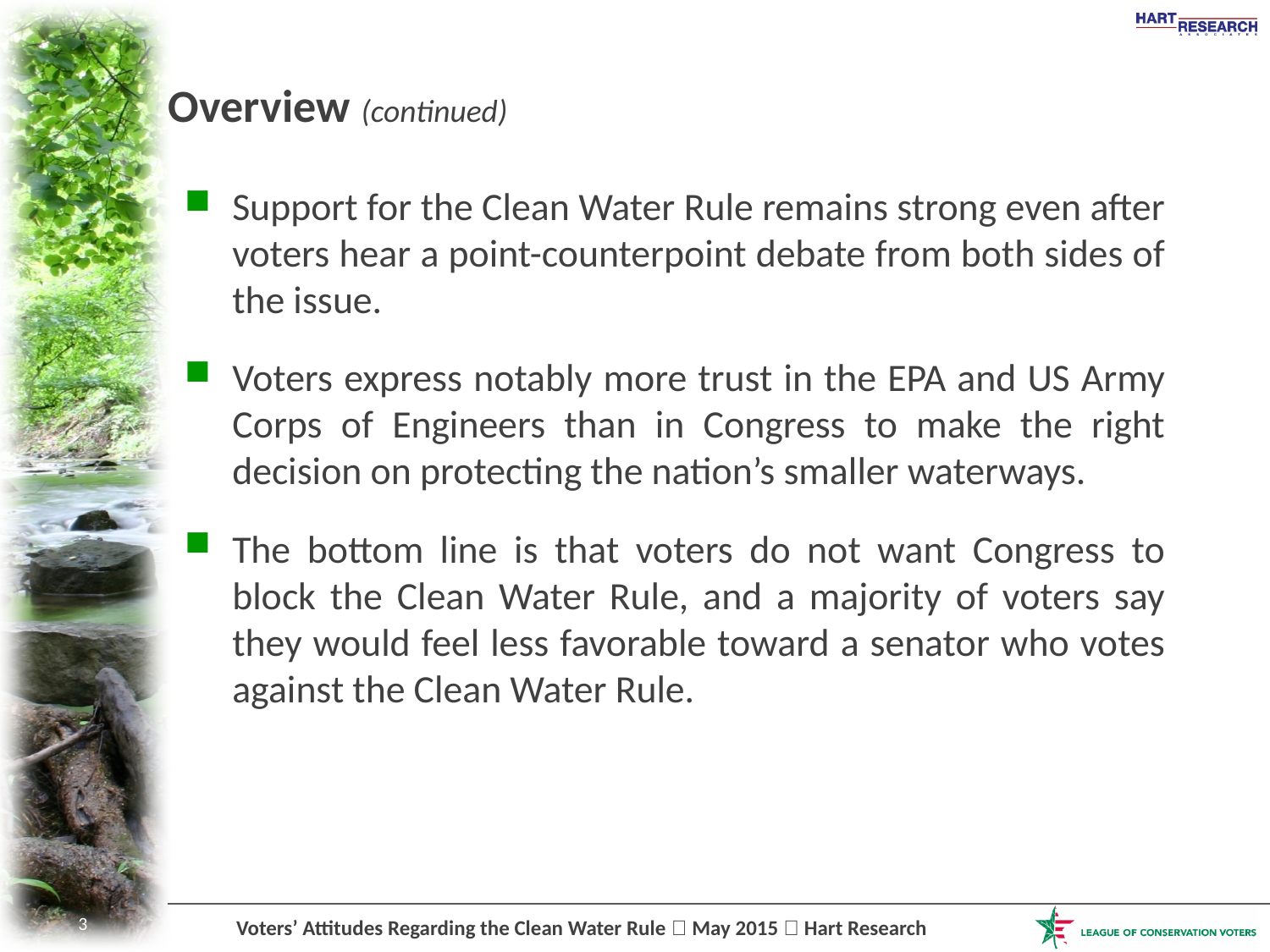

# Overview (continued)
Support for the Clean Water Rule remains strong even after voters hear a point-counterpoint debate from both sides of the issue.
Voters express notably more trust in the EPA and US Army Corps of Engineers than in Congress to make the right decision on protecting the nation’s smaller waterways.
The bottom line is that voters do not want Congress to block the Clean Water Rule, and a majority of voters say they would feel less favorable toward a senator who votes against the Clean Water Rule.

A lot  5%
3